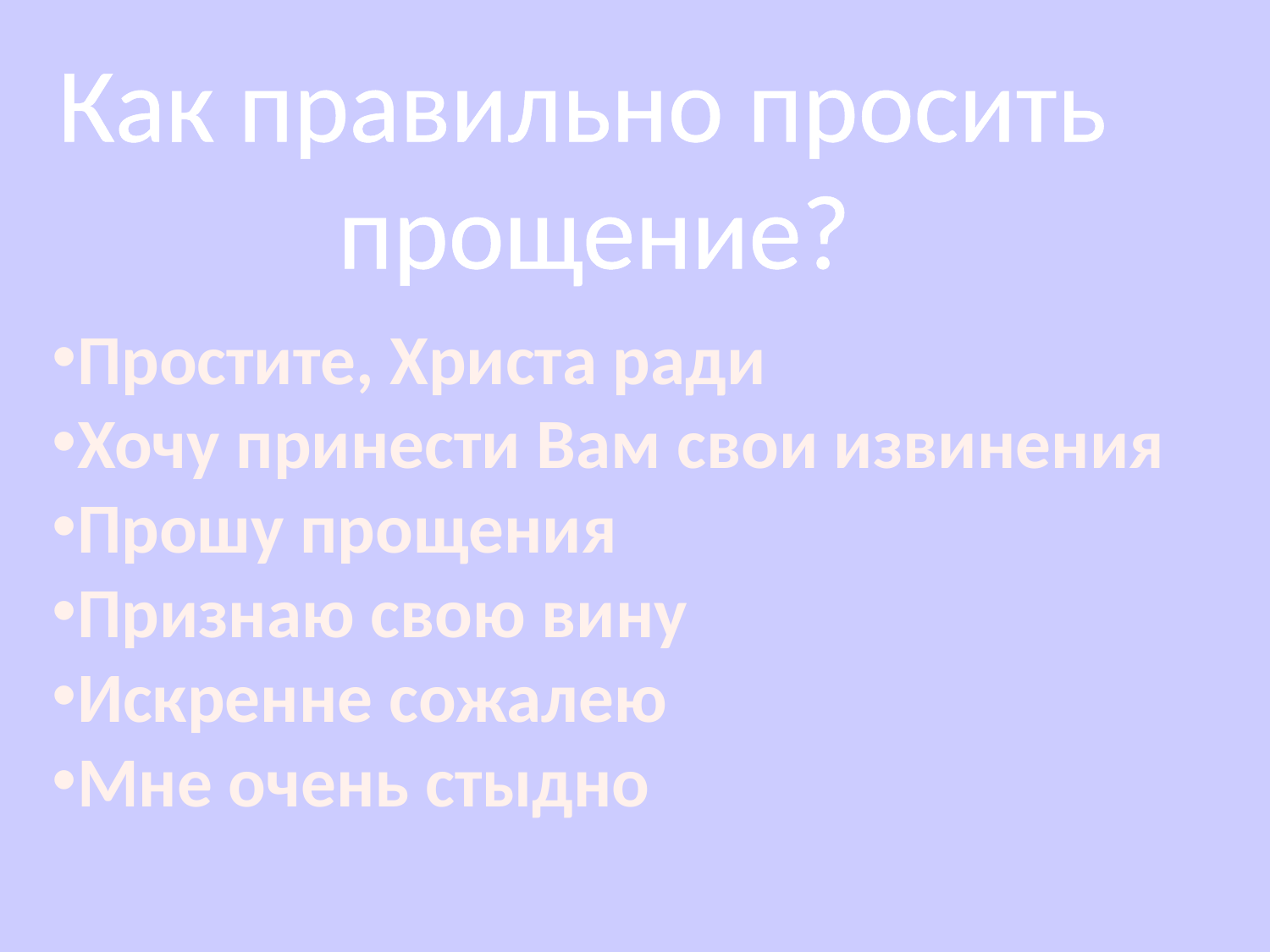

Как правильно просить
прощение?
Простите, Христа ради
Хочу принести Вам свои извинения
Прошу прощения
Признаю свою вину
Искренне сожалею
Мне очень стыдно